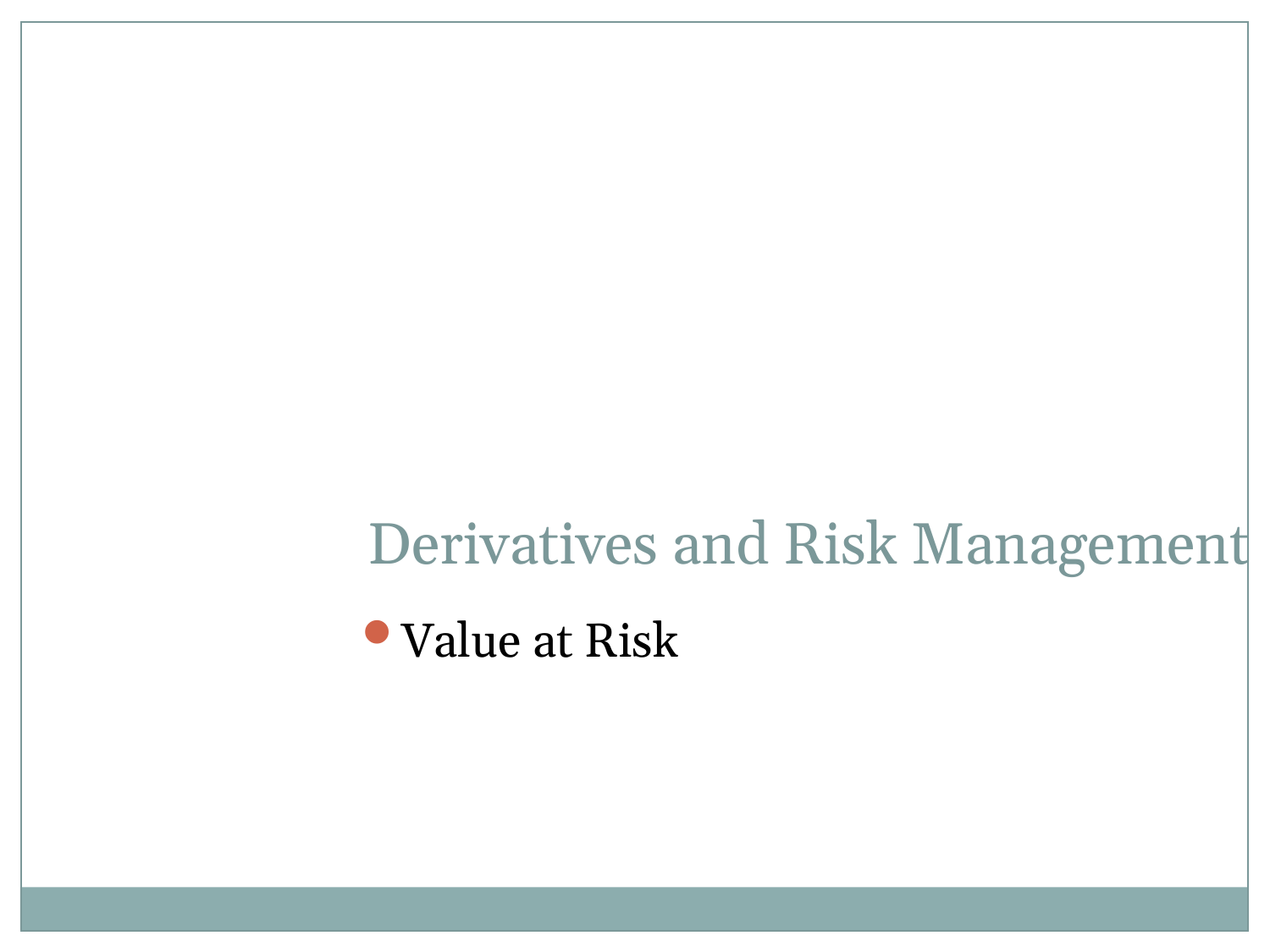

Derivatives and Risk Management
Value at Risk